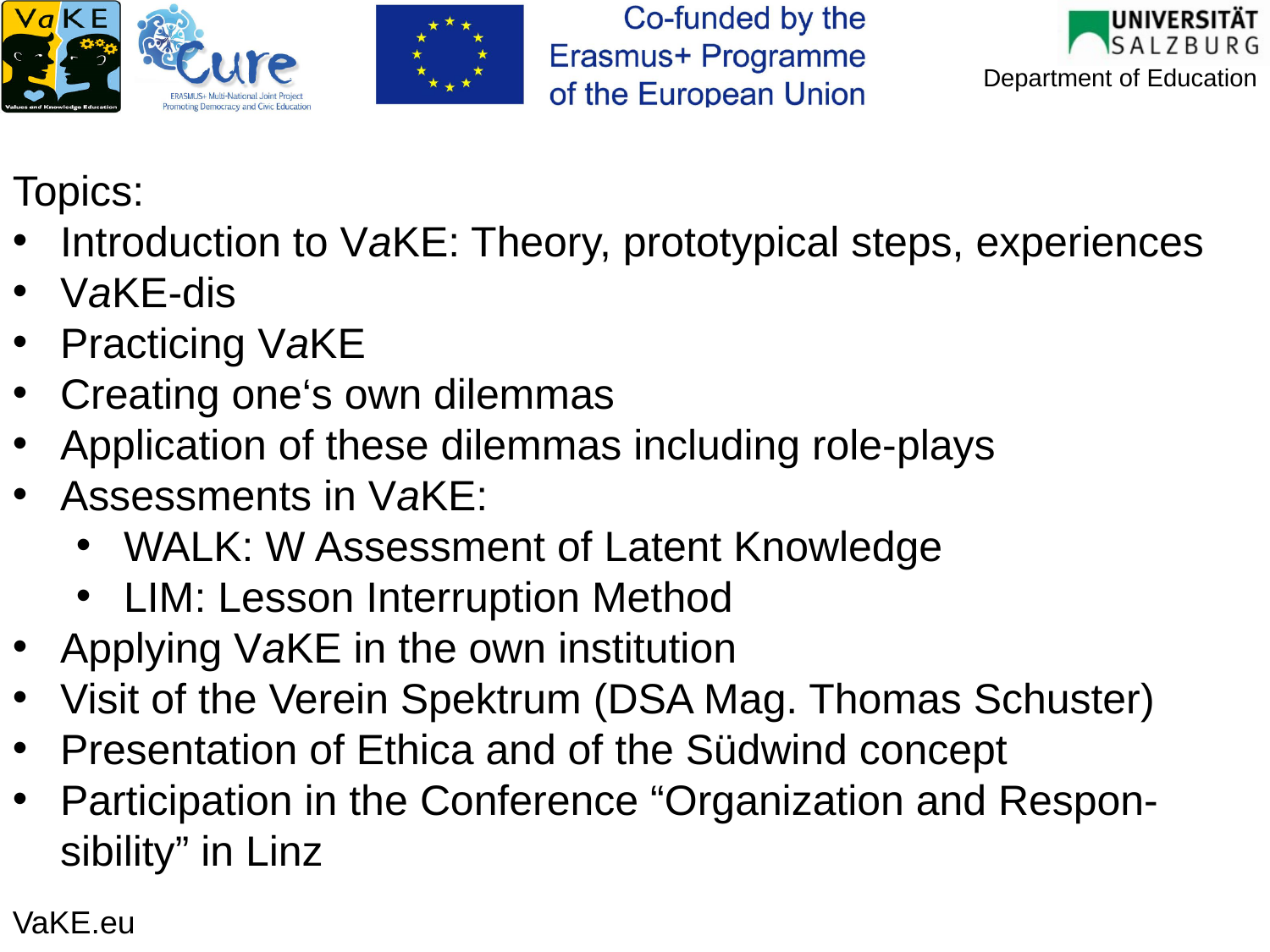

Topics:
Introduction to VaKE: Theory, prototypical steps, experiences
VaKE-dis
Practicing VaKE
Creating one‘s own dilemmas
Application of these dilemmas including role-plays
Assessments in VaKE:
WALK: W Assessment of Latent Knowledge
LIM: Lesson Interruption Method
Applying VaKE in the own institution
Visit of the Verein Spektrum (DSA Mag. Thomas Schuster)
Presentation of Ethica and of the Südwind concept
Participation in the Conference “Organization and Respon-sibility” in Linz